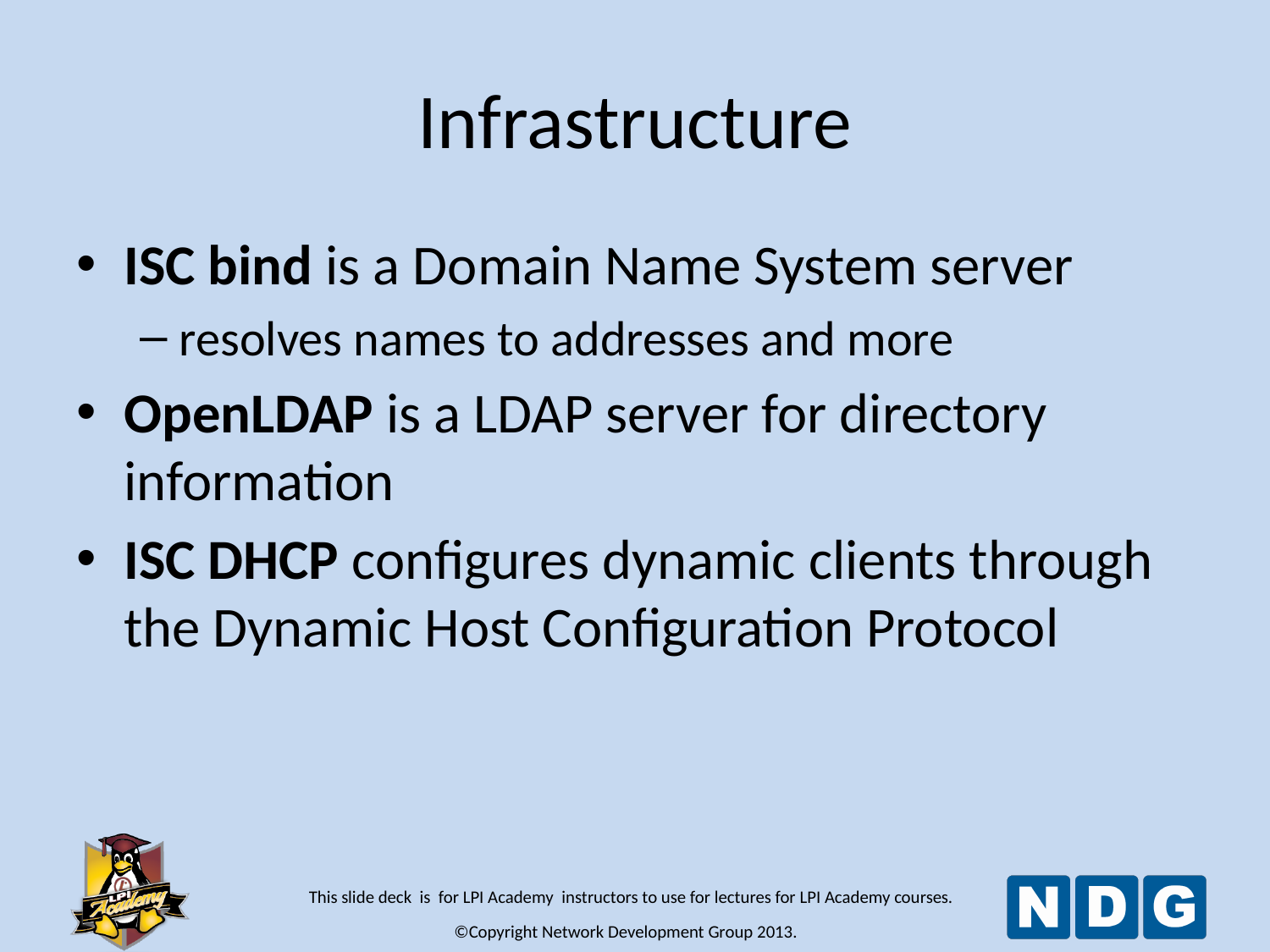

# Infrastructure
ISC bind is a Domain Name System server
resolves names to addresses and more
OpenLDAP is a LDAP server for directory information
ISC DHCP configures dynamic clients through the Dynamic Host Configuration Protocol